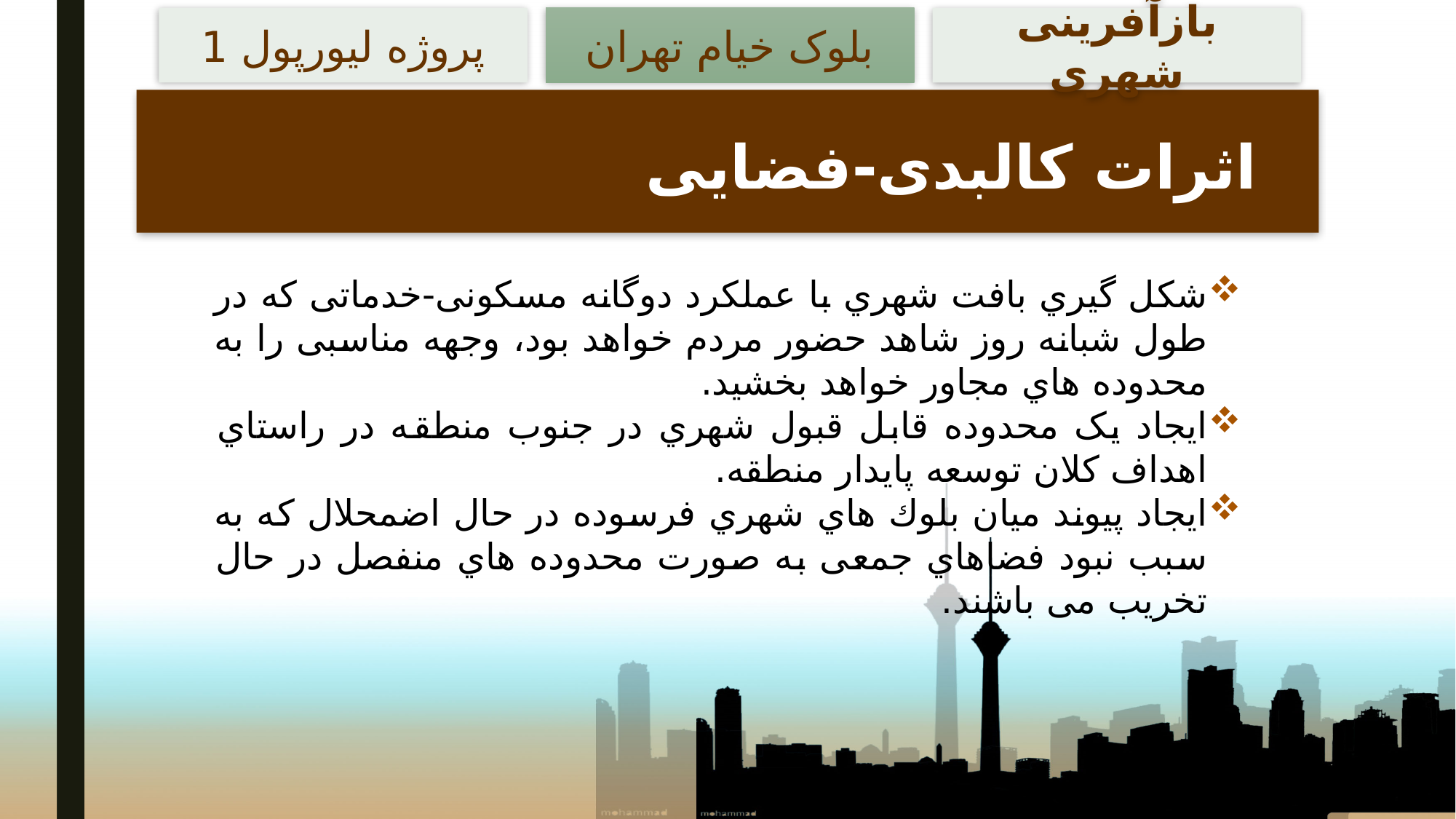

پروژه لیورپول 1
بلوک خیام تهران
بازآفرینی شهری

اثرات کالبدی-فضایی
شکل گیري بافت شهري با عملکرد دوگانه مسکونی-خدماتی که در طول شبانه روز شاهد حضور مردم خواهد بود، وجهه مناسبی را به محدوده هاي مجاور خواهد بخشید.
ایجاد یک محدوده قابل قبول شهري در جنوب منطقه در راستاي اهداف کلان توسعه پایدار منطقه.
ایجاد پیوند میان بلوك هاي شهري فرسوده در حال اضمحلال که به سبب نبود فضاهاي جمعی به صورت محدوده هاي منفصل در حال تخریب می باشند.